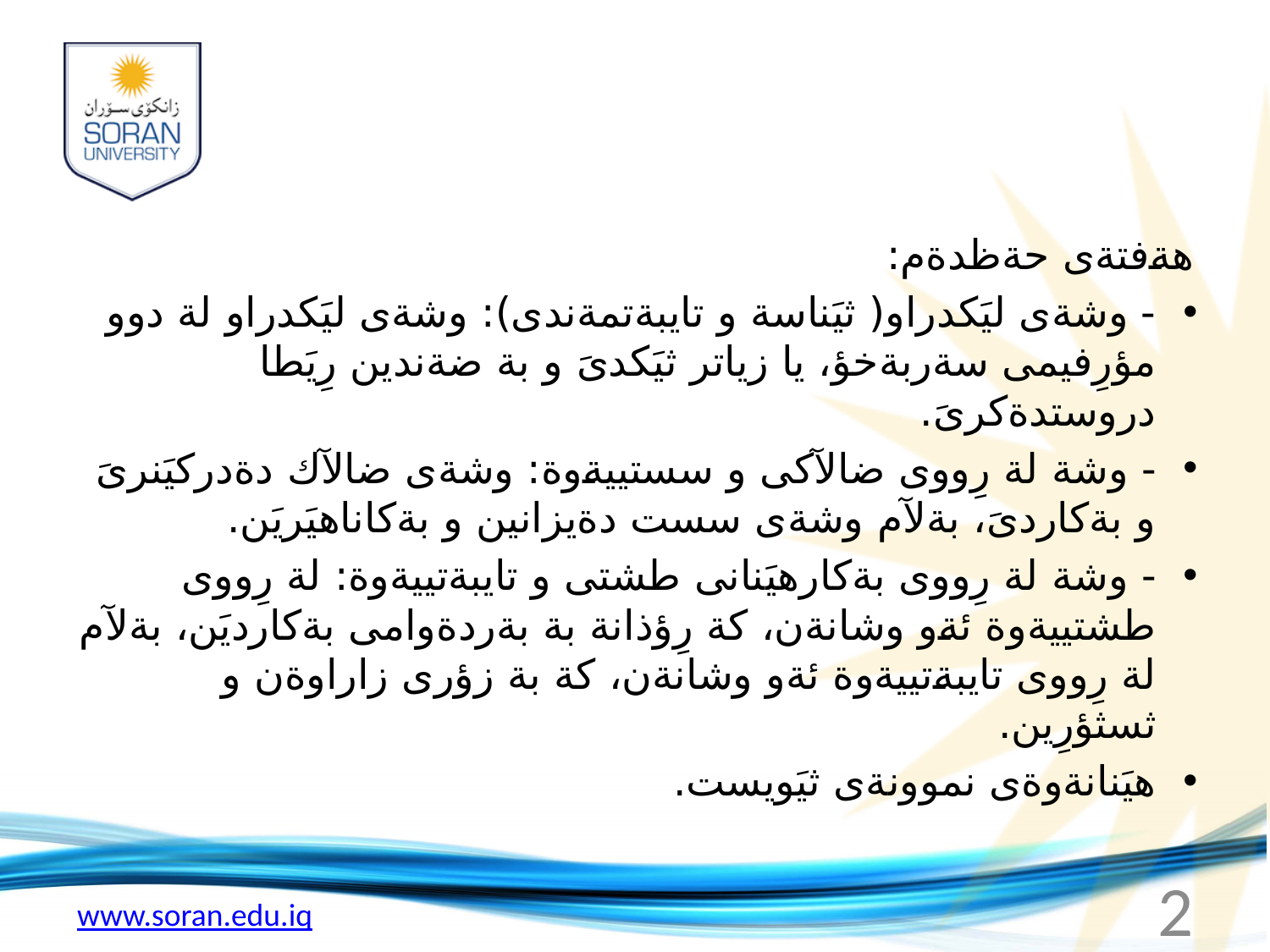

هةفتةى حةظدةم:
- وشةى ليَكدراو( ثيَناسة و تايبةتمةندى): وشةى ليَكدراو لة دوو مؤرِفيمى سةربةخؤ، يا زياتر ثيَكدىَ و بة ضةندين رِيَطا دروستدةكرىَ.
- وشة لة رِووى ضالآكى و سستييةوة: وشةى ضالآك دةدركيَنرىَ و بةكاردىَ، بةلآم وشةى سست دةيزانين و بةكاناهيَريَن.
- وشة لة رِووى بةكارهيَنانى طشتى و تايبةتييةوة: لة رِووى طشتييةوة ئةو وشانةن، كة رِؤذانة بة بةردةوامى بةكارديَن، بةلآم لة رِووى تايبةتييةوة ئةو وشانةن، كة بة زؤرى زاراوةن و ثسثؤرِين.
هيَنانةوةى نموونةى ثيَويست.

2